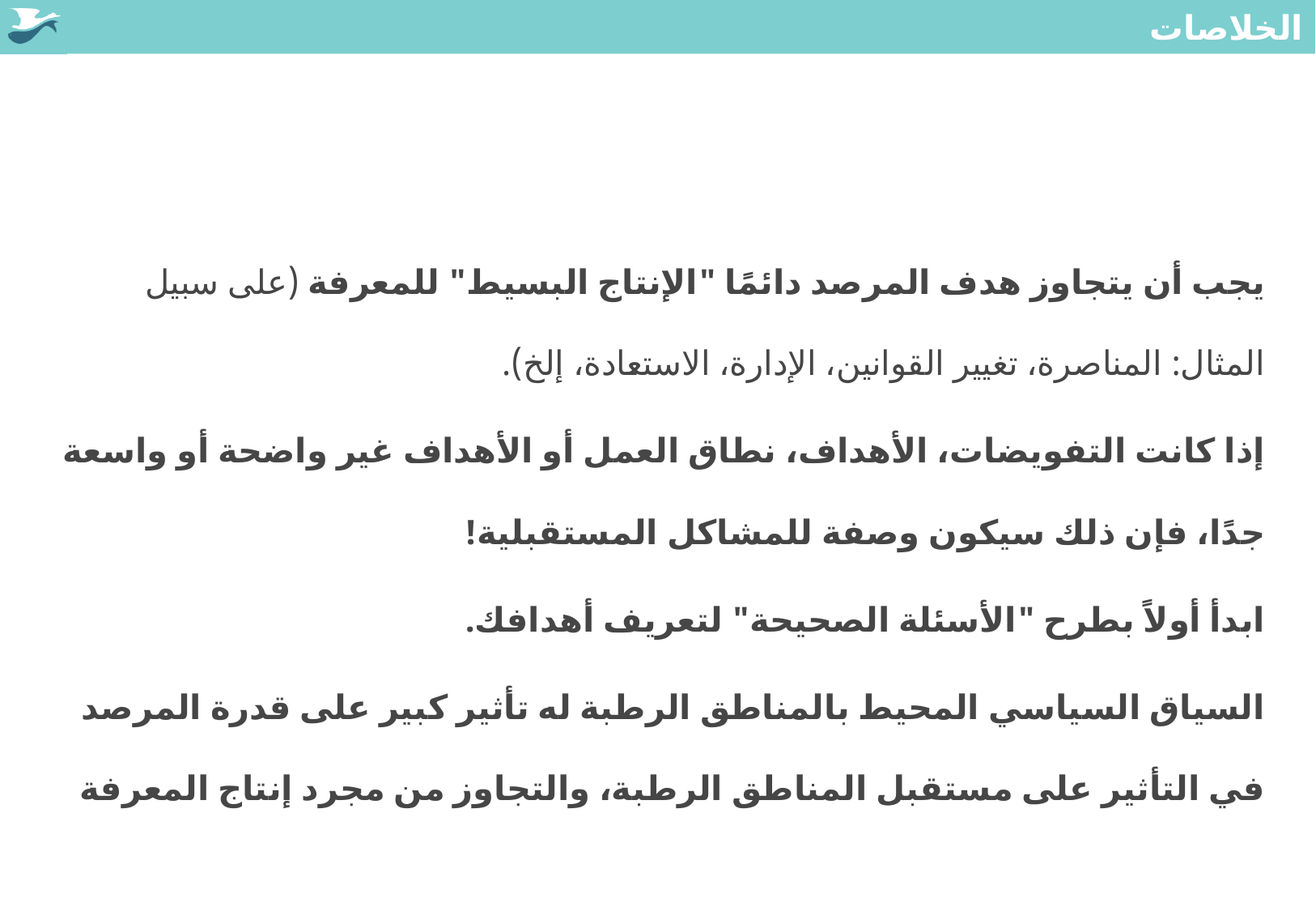

# الخلاصات

يجب أن يتجاوز هدف المرصد دائمًا "الإنتاج البسيط" للمعرفة (على سبيل المثال: المناصرة، تغيير القوانين، الإدارة، الاستعادة، إلخ).
إذا كانت التفويضات، الأهداف، نطاق العمل أو الأهداف غير واضحة أو واسعة جدًا، فإن ذلك سيكون وصفة للمشاكل المستقبلية!
ابدأ أولاً بطرح "الأسئلة الصحيحة" لتعريف أهدافك.
السياق السياسي المحيط بالمناطق الرطبة له تأثير كبير على قدرة المرصد في التأثير على مستقبل المناطق الرطبة، والتجاوز من مجرد إنتاج المعرفة